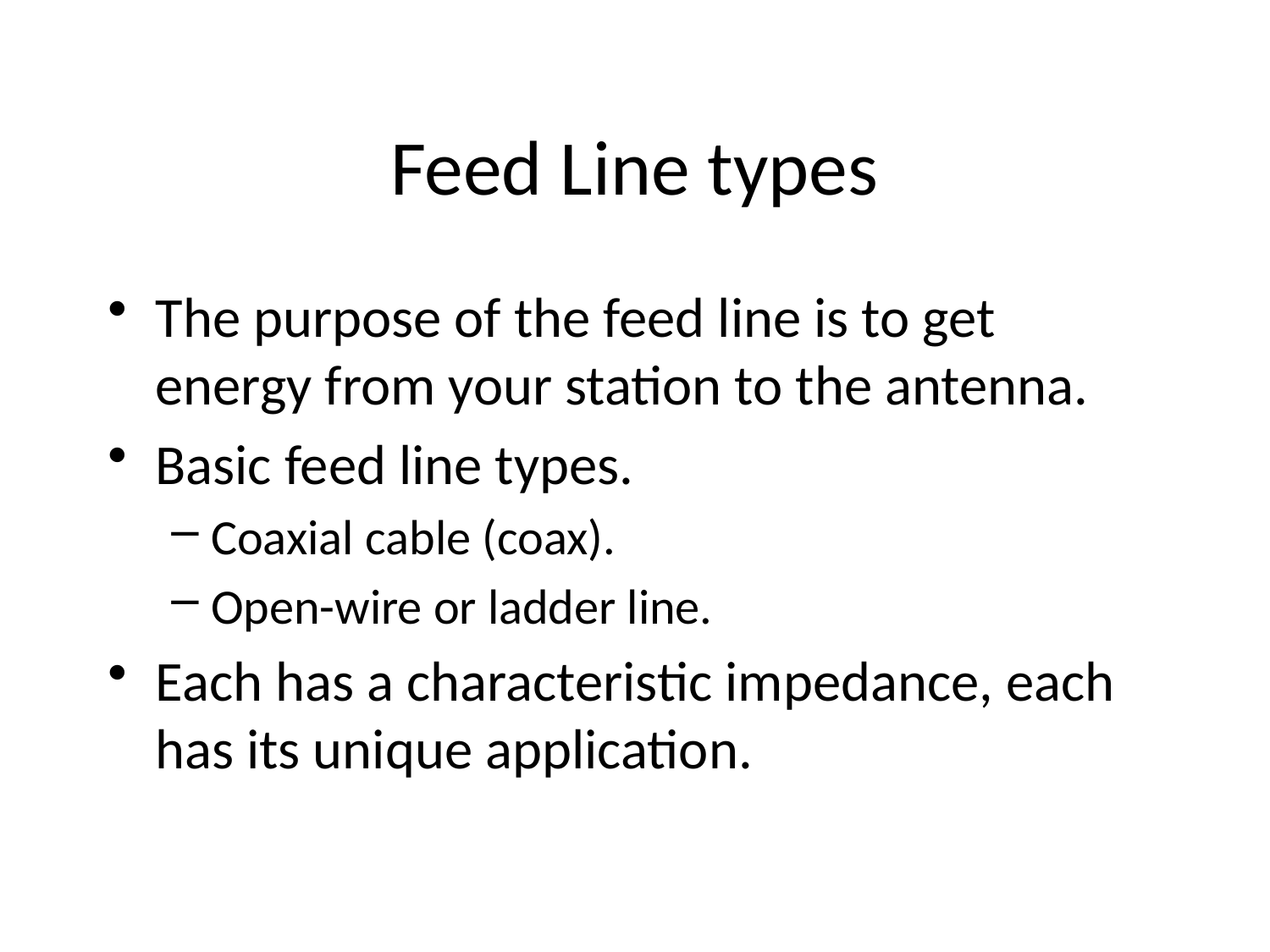

Feed Line types
The purpose of the feed line is to get energy from your station to the antenna.
Basic feed line types.
Coaxial cable (coax).
Open-wire or ladder line.
Each has a characteristic impedance, each has its unique application.